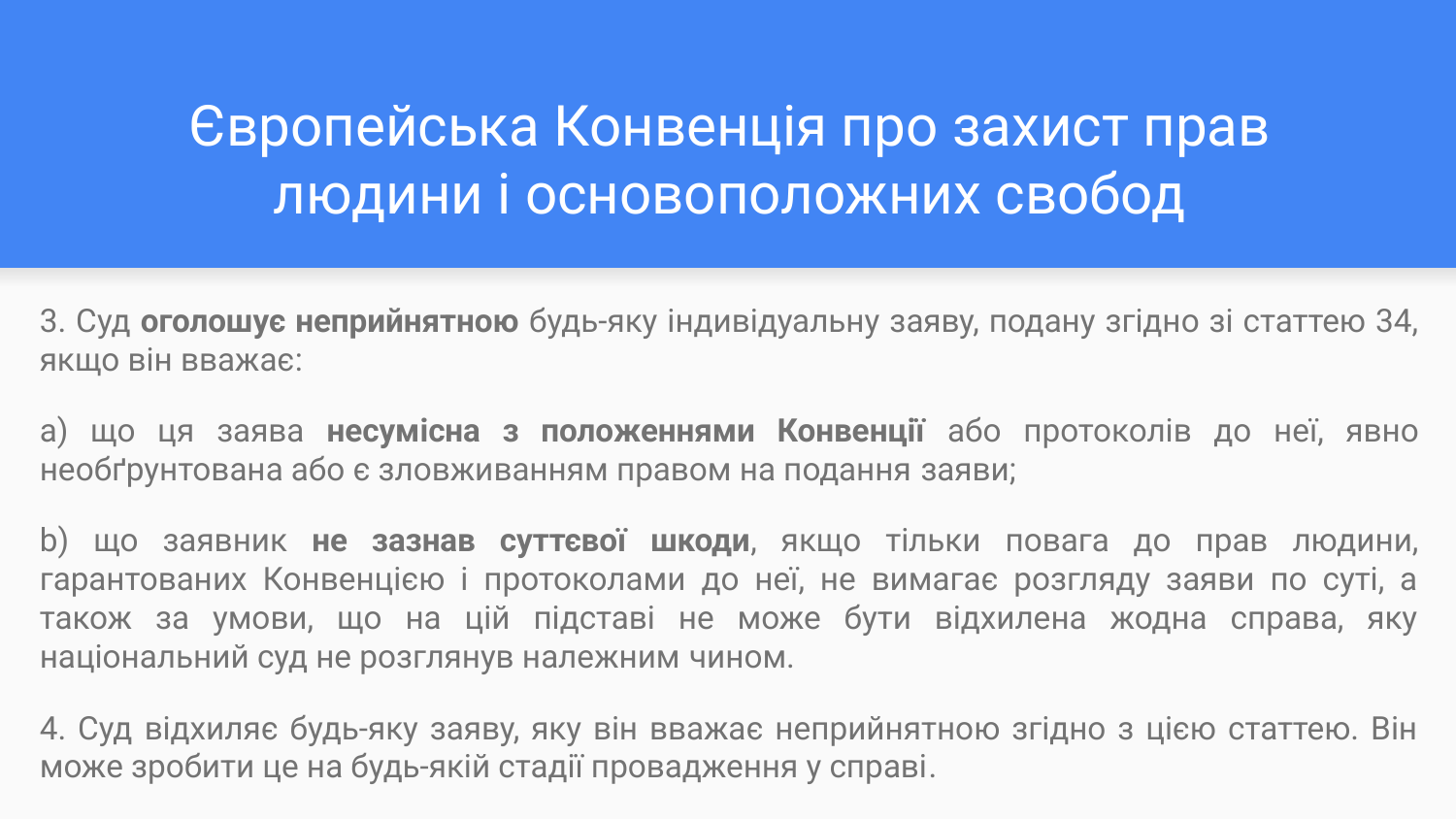

# Європейська Конвенція про захист прав людини і основоположних свобод
3. Суд оголошує неприйнятною будь-яку індивідуальну заяву, подану згідно зі статтею 34, якщо він вважає:
a) що ця заява несумісна з положеннями Конвенції або протоколів до неї, явно необґрунтована або є зловживанням правом на подання заяви;
b) що заявник не зазнав суттєвої шкоди, якщо тільки повага до прав людини, гарантованих Конвенцією і протоколами до неї, не вимагає розгляду заяви по суті, а також за умови, що на цій підставі не може бути відхилена жодна справа, яку національний суд не розглянув належним чином.
4. Суд відхиляє будь-яку заяву, яку він вважає неприйнятною згідно з цією статтею. Він може зробити це на будь-якій стадії провадження у справі.